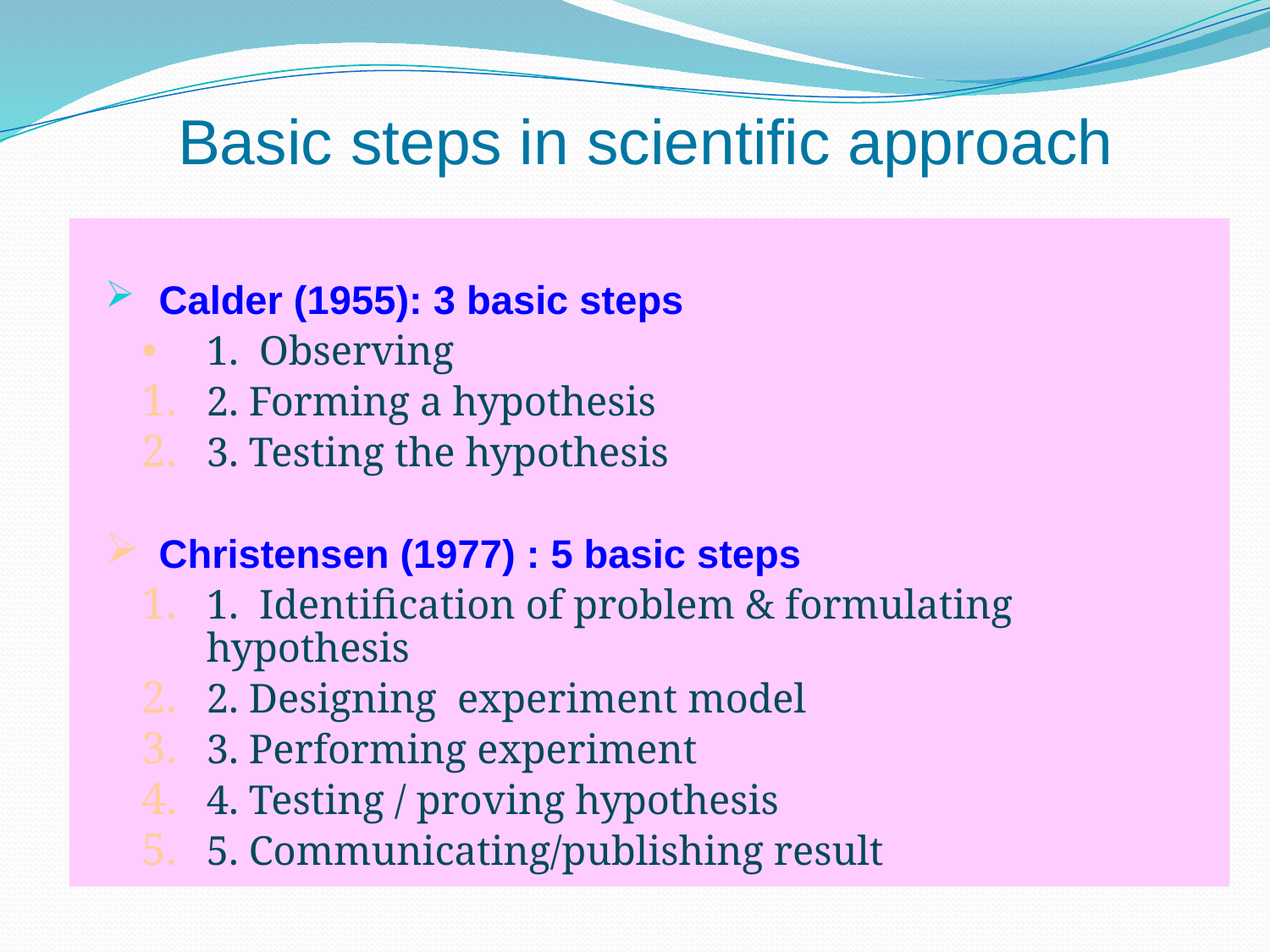

# Basic steps in scientific approach

Calder (1955): 3 basic steps
1.  Observing
2. Forming a hypothesis
3. Testing the hypothesis

Christensen (1977) : 5 basic steps
1.  Identification of problem & formulating hypothesis
2. Designing  experiment model
3. Performing experiment
4. Testing / proving hypothesis
5. Communicating/publishing result